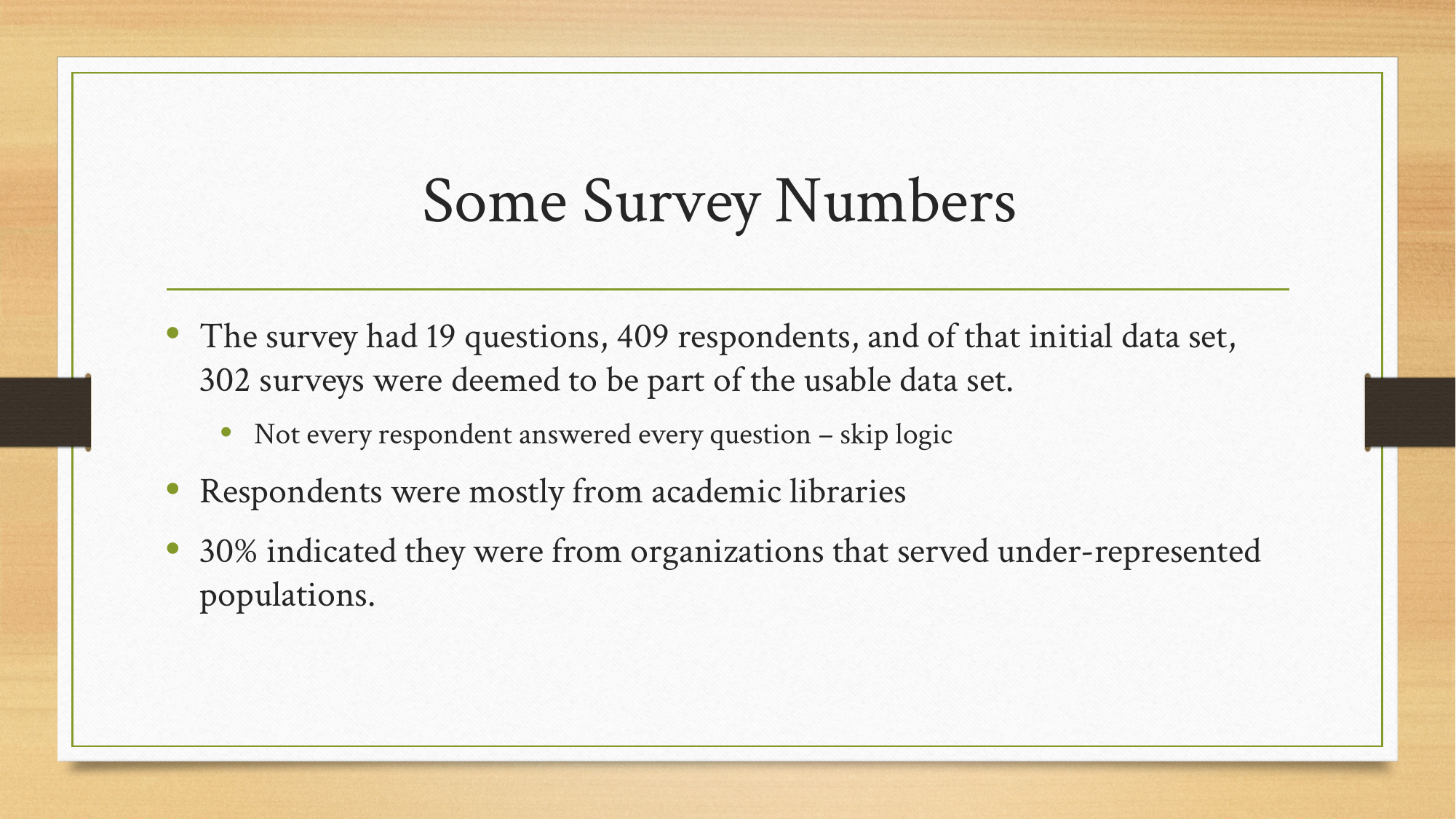

# Some Survey Numbers
The survey had 19 questions, 409 respondents, and of that initial data set, 302 surveys were deemed to be part of the usable data set.
Not every respondent answered every question – skip logic
Respondents were mostly from academic libraries
30% indicated they were from organizations that served under-represented populations.